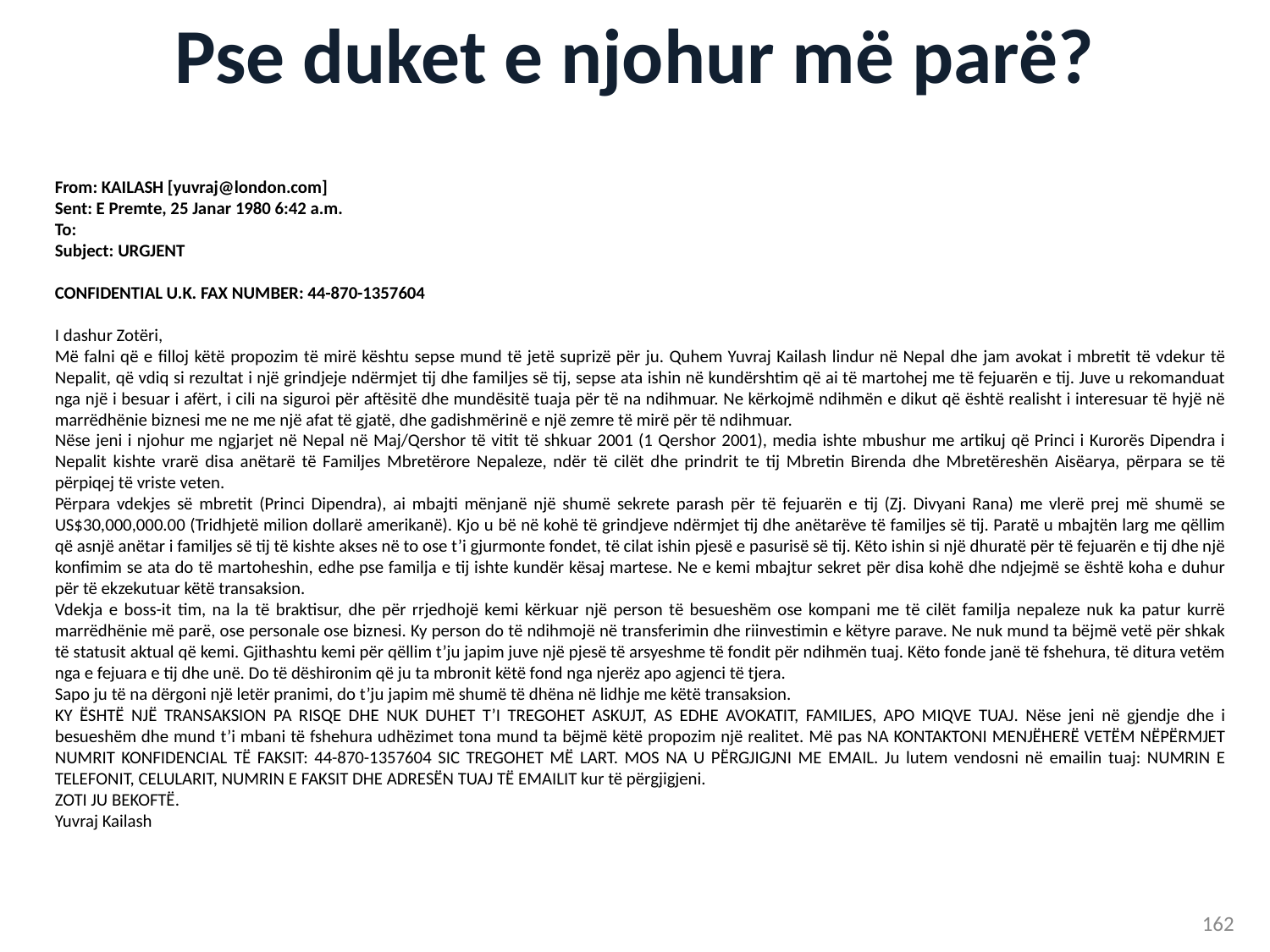

# Pse duket e njohur më parë?
From: KAILASH [yuvraj@london.com]
Sent: E Premte, 25 Janar 1980 6:42 a.m.
To:
Subject: URGJENT

CONFIDENTIAL U.K. FAX NUMBER: 44-870-1357604

I dashur Zotëri,
Më falni që e filloj këtë propozim të mirë kështu sepse mund të jetë suprizë për ju. Quhem Yuvraj Kailash lindur në Nepal dhe jam avokat i mbretit të vdekur të Nepalit, që vdiq si rezultat i një grindjeje ndërmjet tij dhe familjes së tij, sepse ata ishin në kundërshtim që ai të martohej me të fejuarën e tij. Juve u rekomanduat nga një i besuar i afërt, i cili na siguroi për aftësitë dhe mundësitë tuaja për të na ndihmuar. Ne kërkojmë ndihmën e dikut që është realisht i interesuar të hyjë në marrëdhënie biznesi me ne me një afat të gjatë, dhe gadishmërinë e një zemre të mirë për të ndihmuar.
Nëse jeni i njohur me ngjarjet në Nepal në Maj/Qershor të vitit të shkuar 2001 (1 Qershor 2001), media ishte mbushur me artikuj që Princi i Kurorës Dipendra i Nepalit kishte vrarë disa anëtarë të Familjes Mbretërore Nepaleze, ndër të cilët dhe prindrit te tij Mbretin Birenda dhe Mbretëreshën Aisëarya, përpara se të përpiqej të vriste veten.
Përpara vdekjes së mbretit (Princi Dipendra), ai mbajti mënjanë një shumë sekrete parash për të fejuarën e tij (Zj. Divyani Rana) me vlerë prej më shumë se US$30,000,000.00 (Tridhjetë milion dollarë amerikanë). Kjo u bë në kohë të grindjeve ndërmjet tij dhe anëtarëve të familjes së tij. Paratë u mbajtën larg me qëllim që asnjë anëtar i familjes së tij të kishte akses në to ose t’i gjurmonte fondet, të cilat ishin pjesë e pasurisë së tij. Këto ishin si një dhuratë për të fejuarën e tij dhe një konfimim se ata do të martoheshin, edhe pse familja e tij ishte kundër kësaj martese. Ne e kemi mbajtur sekret për disa kohë dhe ndjejmë se është koha e duhur për të ekzekutuar këtë transaksion.
Vdekja e boss-it tim, na la të braktisur, dhe për rrjedhojë kemi kërkuar një person të besueshëm ose kompani me të cilët familja nepaleze nuk ka patur kurrë marrëdhënie më parë, ose personale ose biznesi. Ky person do të ndihmojë në transferimin dhe riinvestimin e këtyre parave. Ne nuk mund ta bëjmë vetë për shkak të statusit aktual që kemi. Gjithashtu kemi për qëllim t’ju japim juve një pjesë të arsyeshme të fondit për ndihmën tuaj. Këto fonde janë të fshehura, të ditura vetëm nga e fejuara e tij dhe unë. Do të dëshironim që ju ta mbronit këtë fond nga njerëz apo agjenci të tjera.
Sapo ju të na dërgoni një letër pranimi, do t’ju japim më shumë të dhëna në lidhje me këtë transaksion.
KY ËSHTË NJË TRANSAKSION PA RISQE DHE NUK DUHET T’I TREGOHET ASKUJT, AS EDHE AVOKATIT, FAMILJES, APO MIQVE TUAJ. Nëse jeni në gjendje dhe i besueshëm dhe mund t’i mbani të fshehura udhëzimet tona mund ta bëjmë këtë propozim një realitet. Më pas NA KONTAKTONI MENJËHERË VETËM NËPËRMJET NUMRIT KONFIDENCIAL TË FAKSIT: 44-870-1357604 SIC TREGOHET MË LART. MOS NA U PËRGJIGJNI ME EMAIL. Ju lutem vendosni në emailin tuaj: NUMRIN E TELEFONIT, CELULARIT, NUMRIN E FAKSIT DHE ADRESËN TUAJ TË EMAILIT kur të përgjigjeni.
ZOTI JU BEKOFTË.
Yuvraj Kailash

162